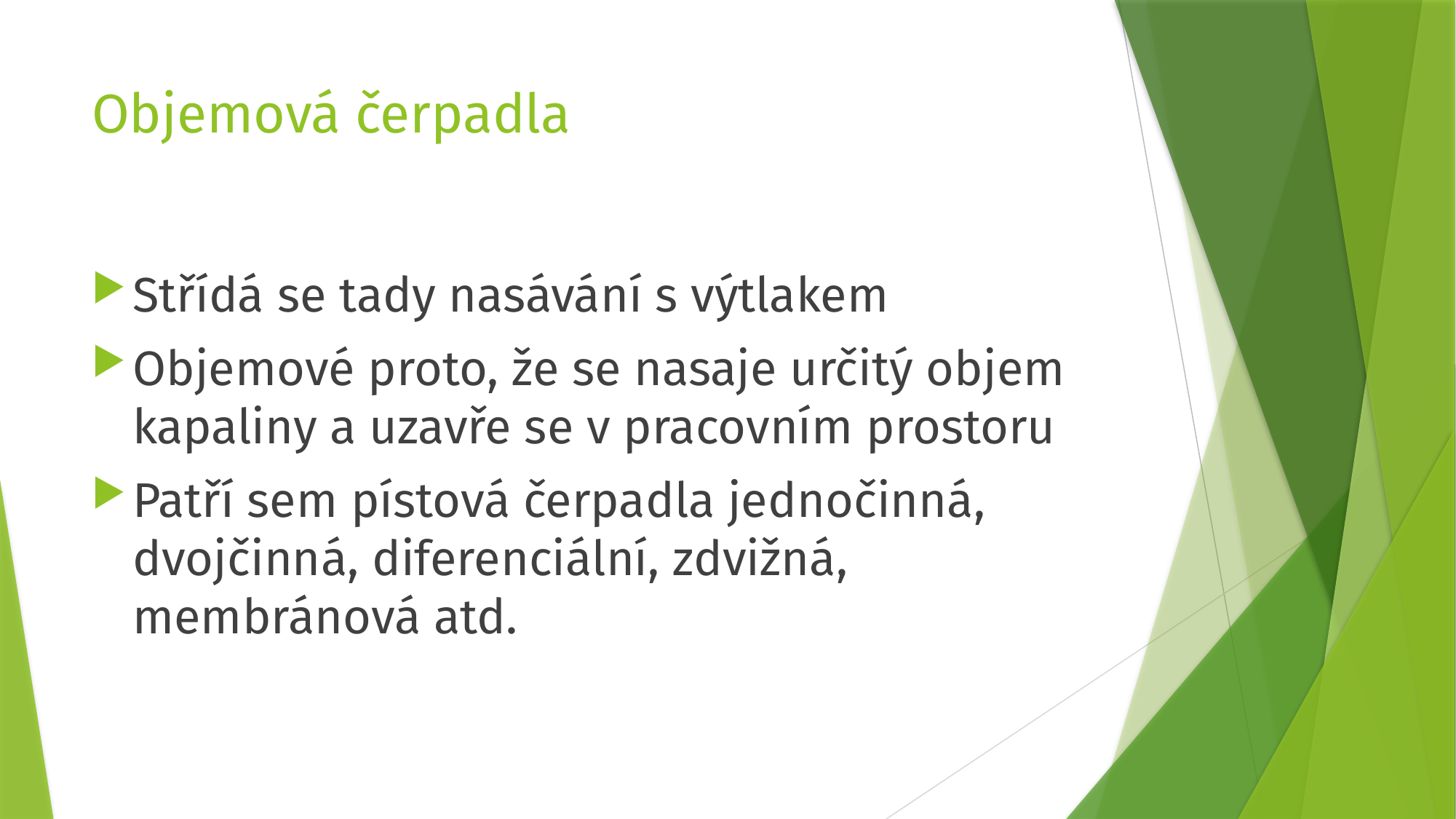

# Objemová čerpadla
Střídá se tady nasávání s výtlakem
Objemové proto, že se nasaje určitý objem kapaliny a uzavře se v pracovním prostoru
Patří sem pístová čerpadla jednočinná, dvojčinná, diferenciální, zdvižná, membránová atd.